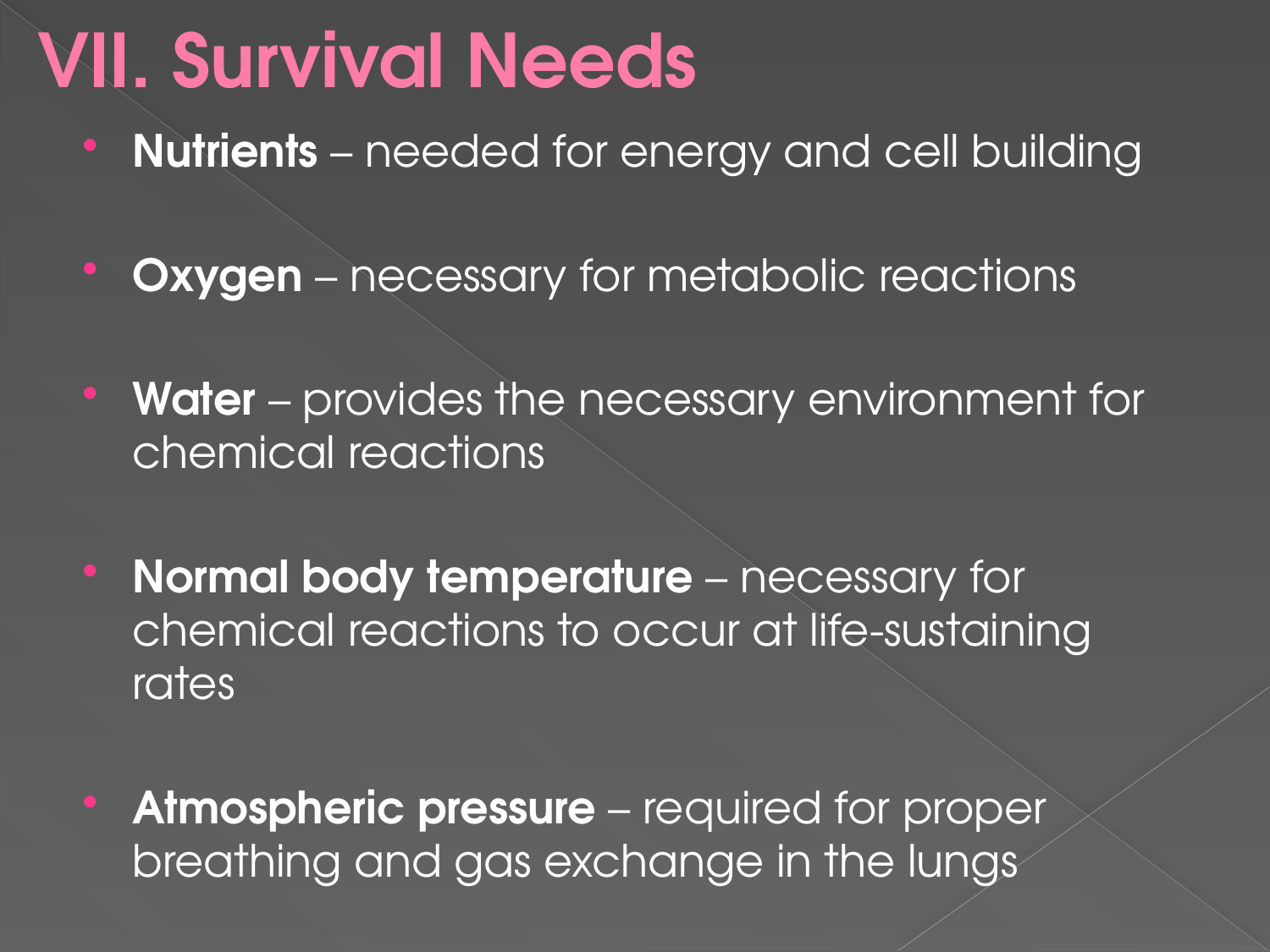

# VII. Survival Needs
Nutrients – needed for energy and cell building

Oxygen – necessary for metabolic reactions

Water – provides the necessary environment for chemical reactions

Normal body temperature – necessary for chemical reactions to occur at life-sustaining rates

Atmospheric pressure – required for proper breathing and gas exchange in the lungs